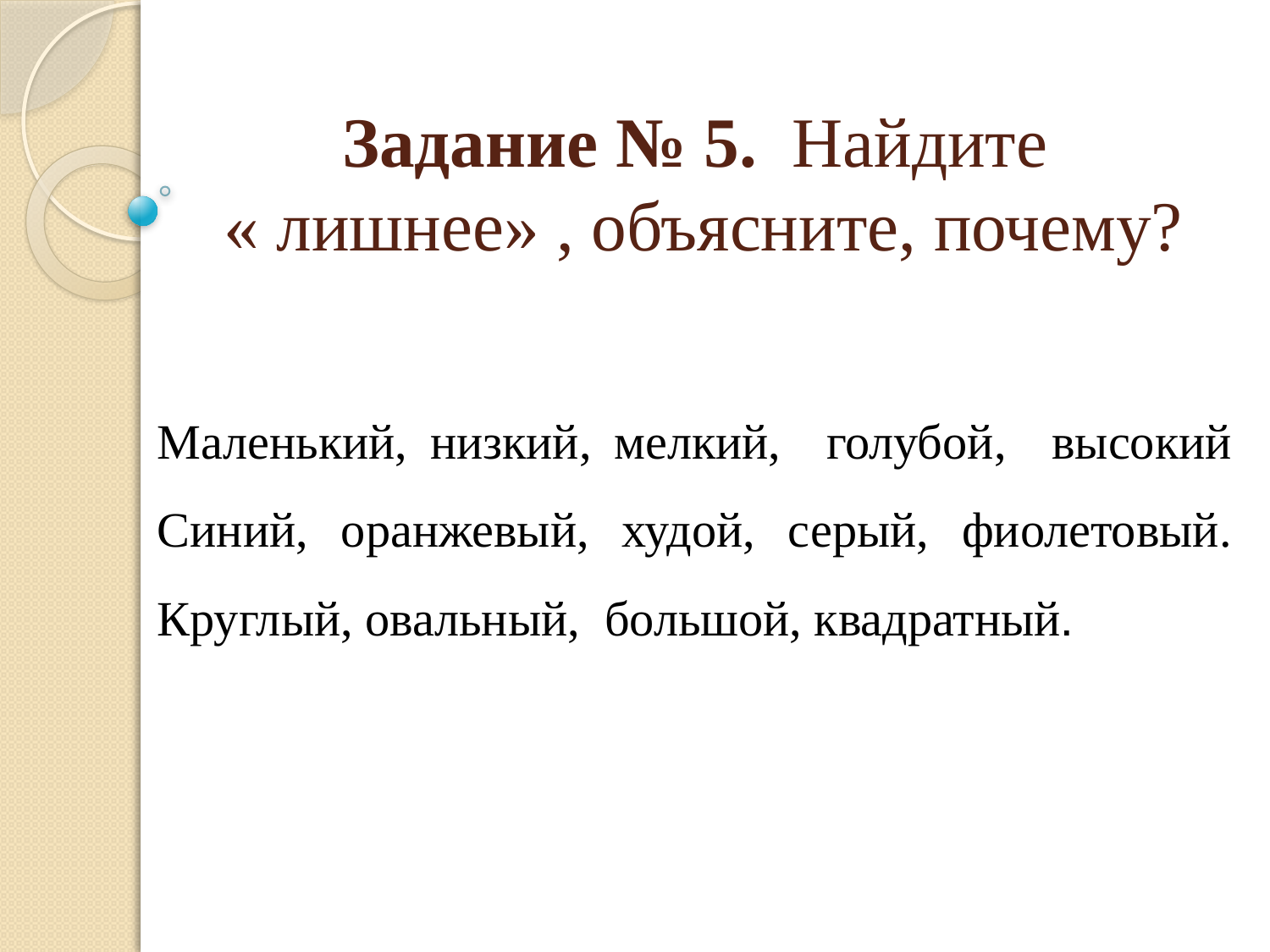

# Задание № 5.  Найдите « лишнее» , объясните, почему?

Маленький, низкий, мелкий,  голубой,  высокий
Синий, оранжевый, худой, серый, фиолетовый.
Круглый, овальный,  большой, квадратный.